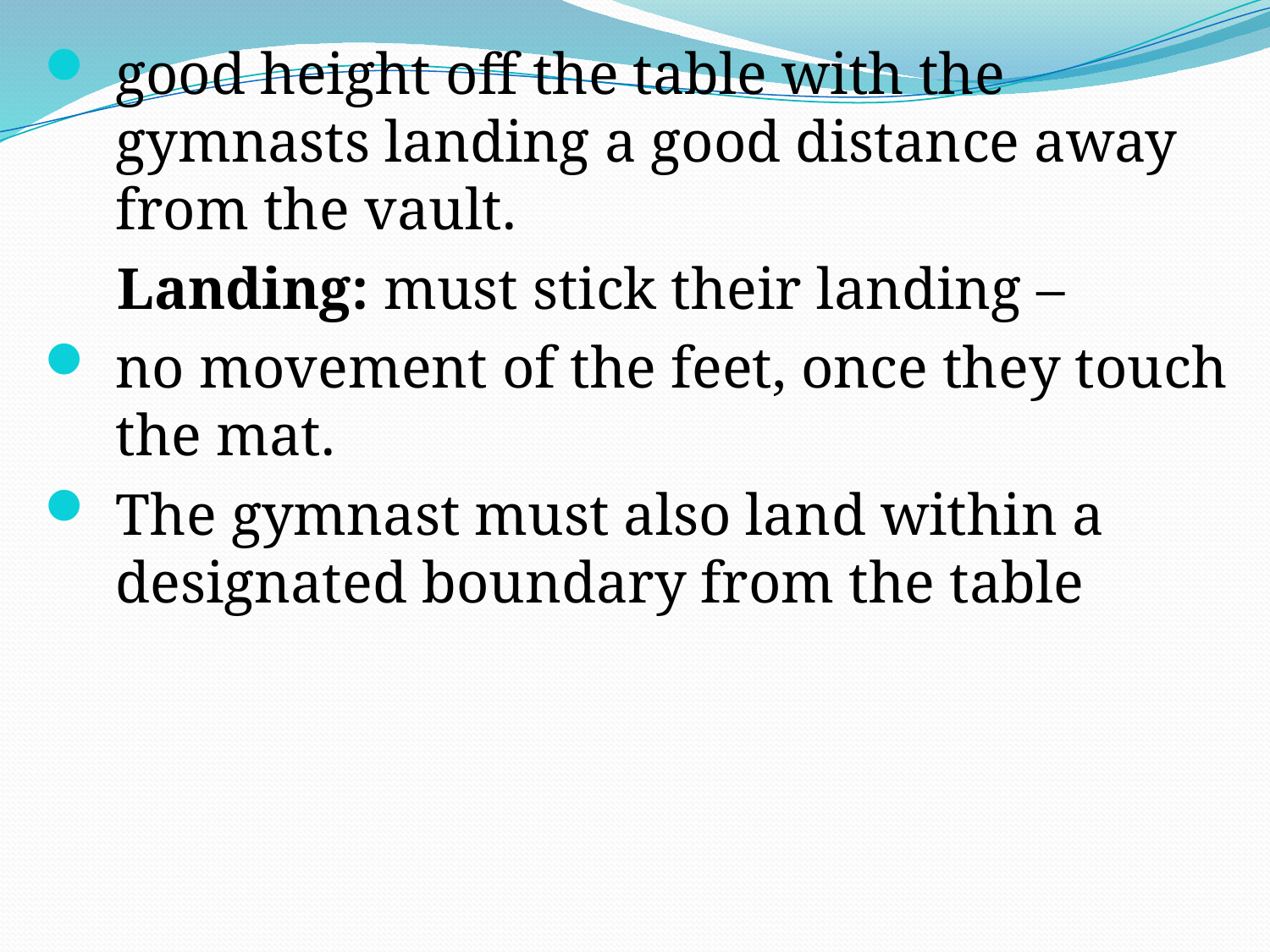

good height off the table with the gymnasts landing a good distance away from the vault.
     Landing: must stick their landing –
no movement of the feet, once they touch the mat.
The gymnast must also land within a designated boundary from the table